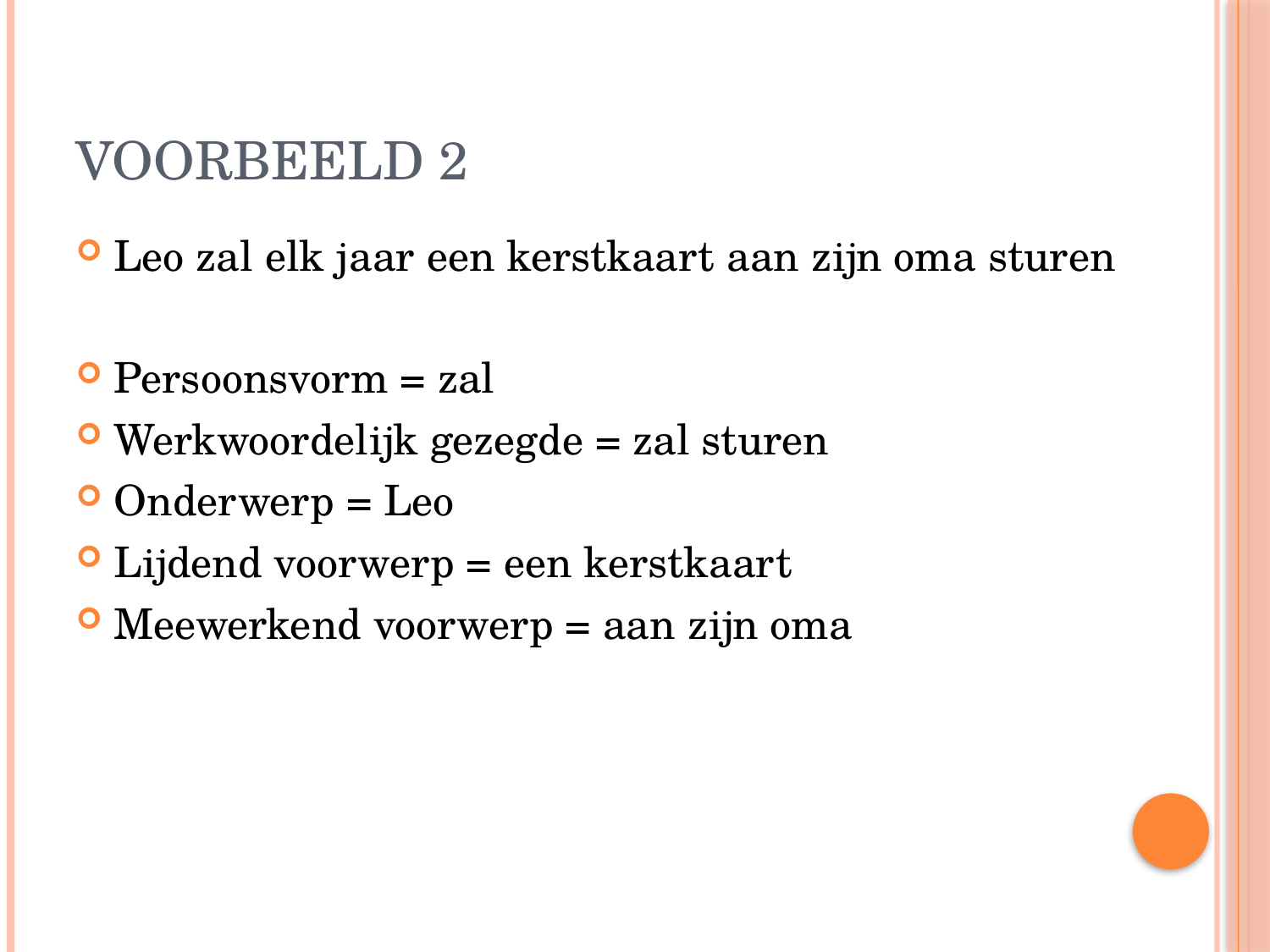

# Voorbeeld 2
Leo zal elk jaar een kerstkaart aan zijn oma sturen

Persoonsvorm = zal
Werkwoordelijk gezegde = zal sturen
Onderwerp = Leo
Lijdend voorwerp = een kerstkaart
Meewerkend voorwerp = aan zijn oma